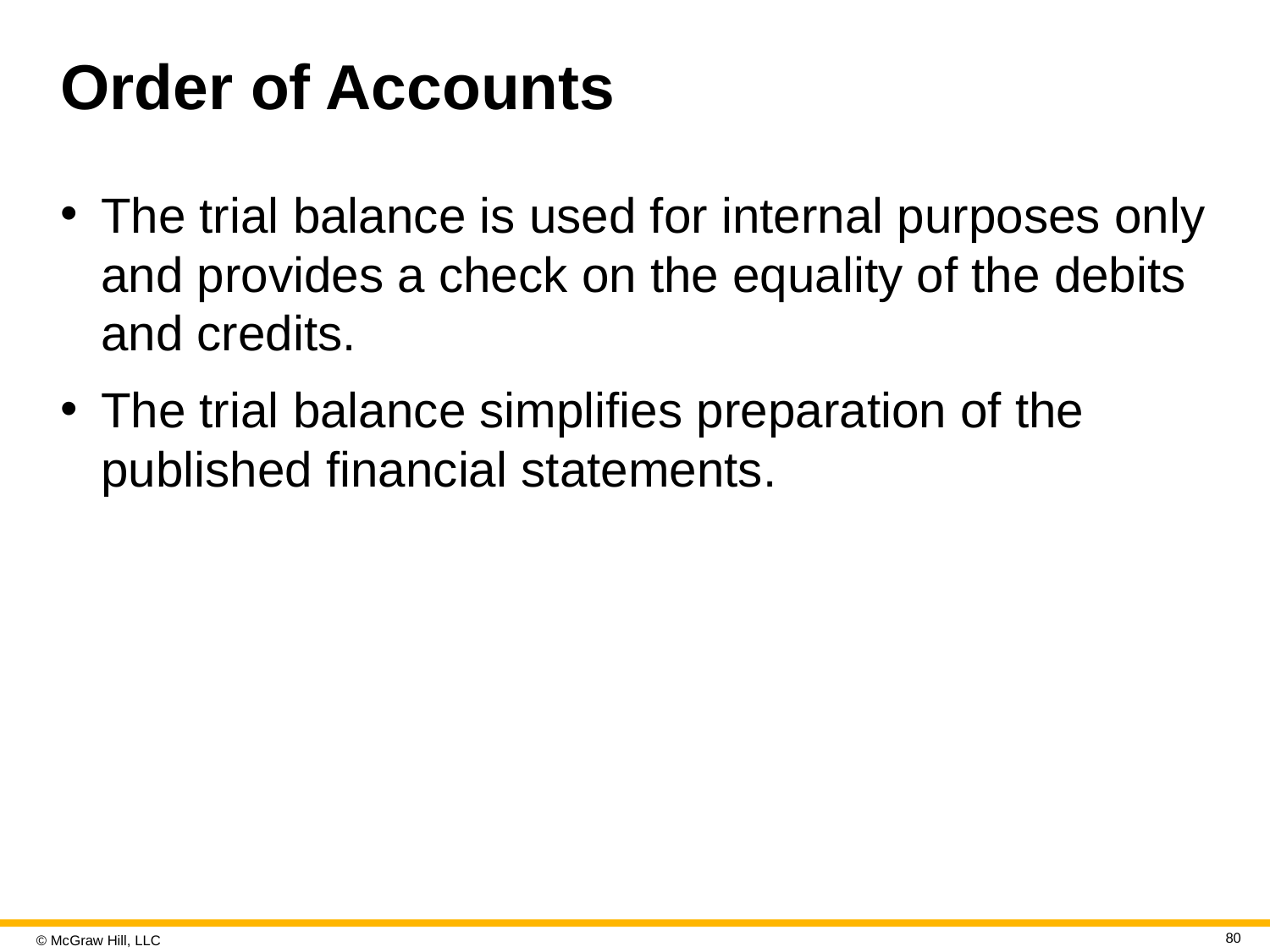

# Order of Accounts
The trial balance is used for internal purposes only and provides a check on the equality of the debits and credits.
The trial balance simplifies preparation of the published financial statements.
80